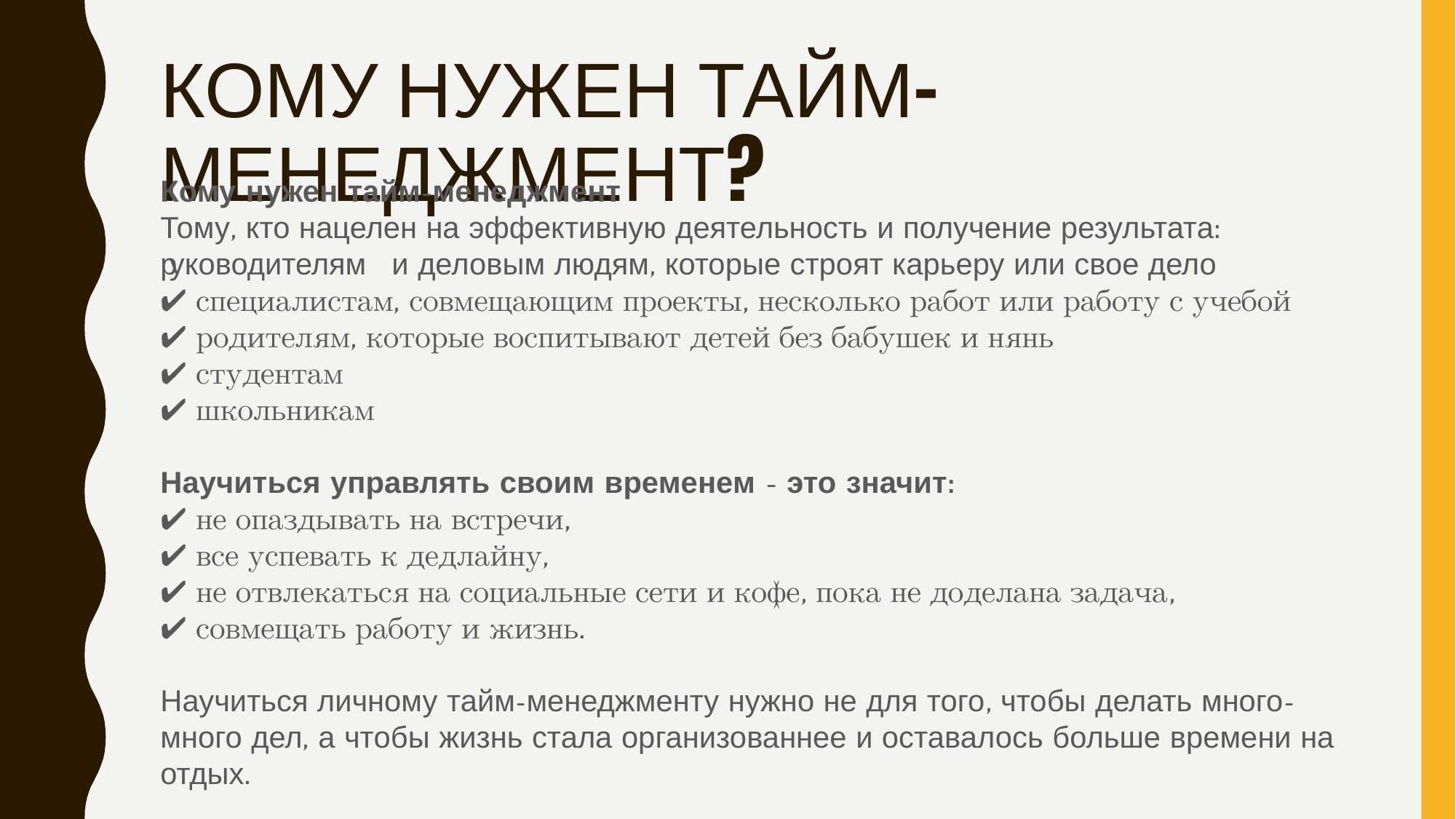

# КОМУ НУЖЕН ТАЙМ-МЕНЕДЖМЕНТ?
Кому нужен тайм-менеджмент
Тому, кто нацелен на эффективную деятельность и получение результата:
✔ руководителям и деловым людям, которые строят карьеру или свое дело
✔ специалистам, совмещающим проекты, несколько работ или работу с учебой
✔ родителям, которые воспитывают детей без бабушек и нянь
✔ студентам
✔ школьникам
Научиться управлять своим временем - это значит:
✔ не опаздывать на встречи, 
✔ все успевать к дедлайну,
✔ не отвлекаться на социальные сети и кофе, пока не доделана задача, 
✔ совмещать работу и жизнь. 
Научиться личному тайм-менеджменту нужно не для того, чтобы делать много-много дел, а чтобы жизнь стала организованнее и оставалось больше времени на отдых.